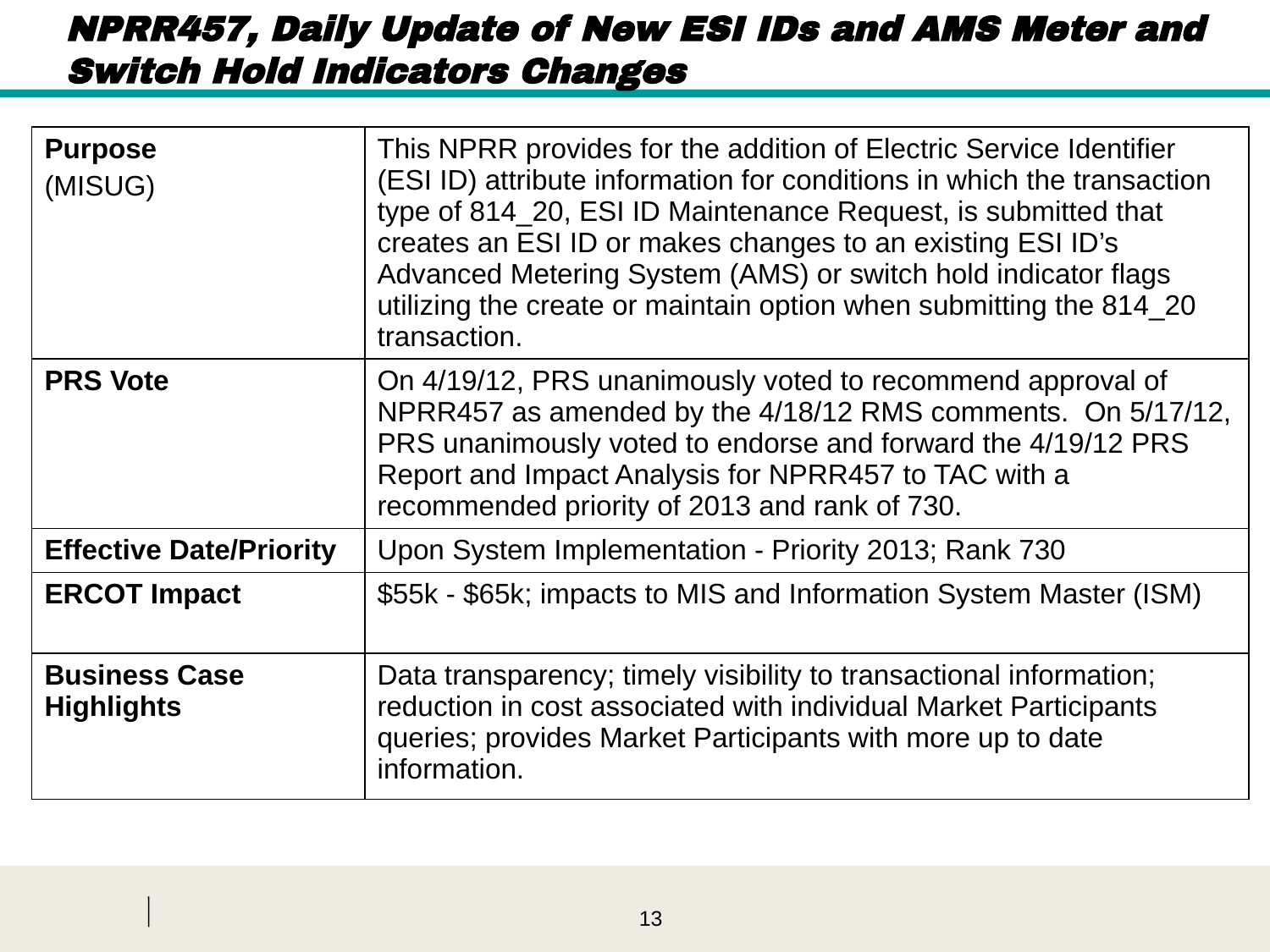

NPRR457, Daily Update of New ESI IDs and AMS Meter and Switch Hold Indicators Changes
| Purpose (MISUG) | This NPRR provides for the addition of Electric Service Identifier (ESI ID) attribute information for conditions in which the transaction type of 814\_20, ESI ID Maintenance Request, is submitted that creates an ESI ID or makes changes to an existing ESI ID’s Advanced Metering System (AMS) or switch hold indicator flags utilizing the create or maintain option when submitting the 814\_20 transaction. |
| --- | --- |
| PRS Vote | On 4/19/12, PRS unanimously voted to recommend approval of NPRR457 as amended by the 4/18/12 RMS comments. On 5/17/12, PRS unanimously voted to endorse and forward the 4/19/12 PRS Report and Impact Analysis for NPRR457 to TAC with a recommended priority of 2013 and rank of 730. |
| Effective Date/Priority | Upon System Implementation - Priority 2013; Rank 730 |
| ERCOT Impact | $55k - $65k; impacts to MIS and Information System Master (ISM) |
| Business Case Highlights | Data transparency; timely visibility to transactional information; reduction in cost associated with individual Market Participants queries; provides Market Participants with more up to date information. |